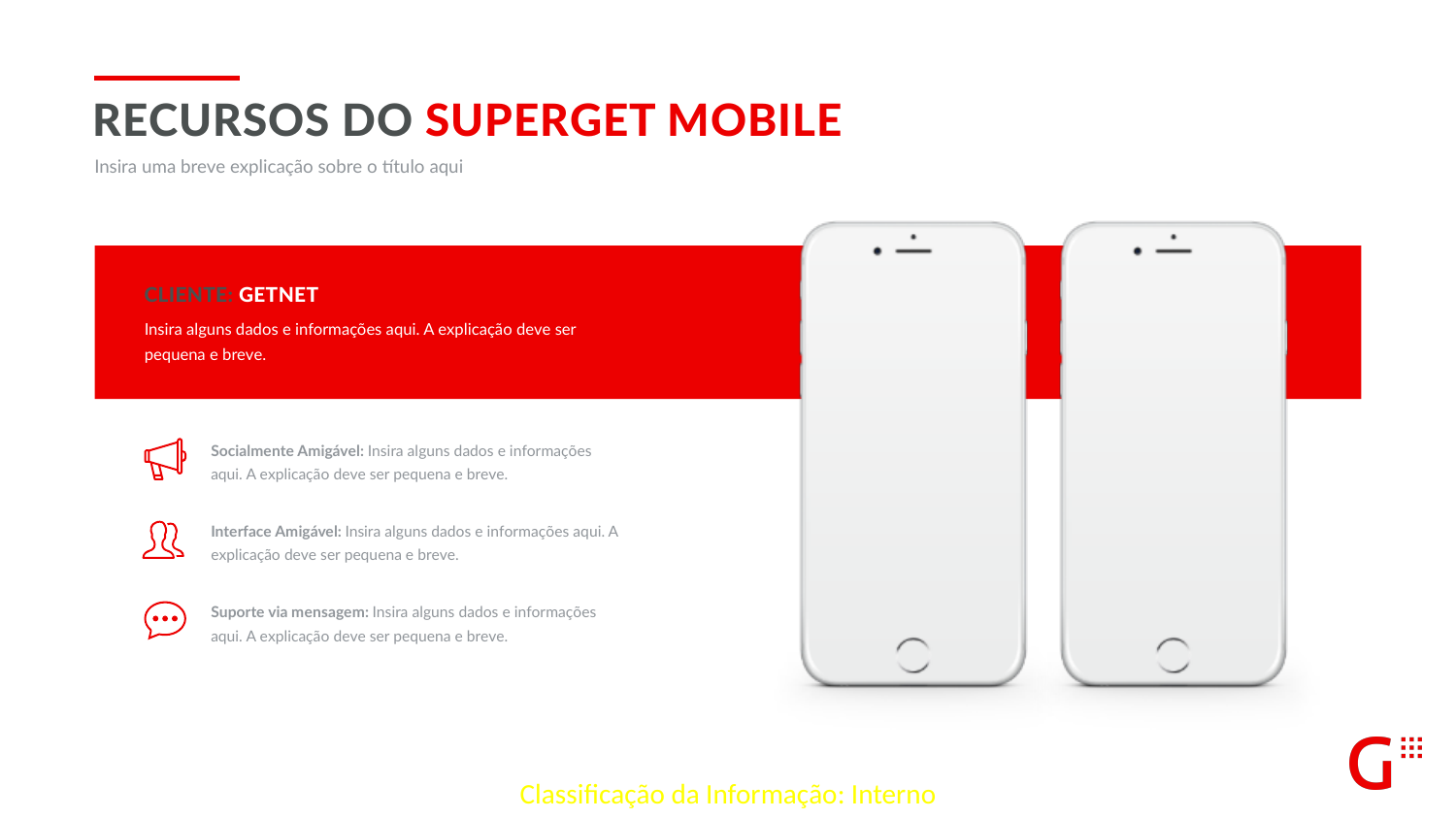

Recursos do superget mobile
Insira uma breve explicação sobre o título aqui

cliente: getnet
Insira alguns dados e informações aqui. A explicação deve ser pequena e breve.
Socialmente Amigável: Insira alguns dados e informações aqui. A explicação deve ser pequena e breve.

Interface Amigável: Insira alguns dados e informações aqui. A explicação deve ser pequena e breve.

Suporte via mensagem: Insira alguns dados e informações aqui. A explicação deve ser pequena e breve.